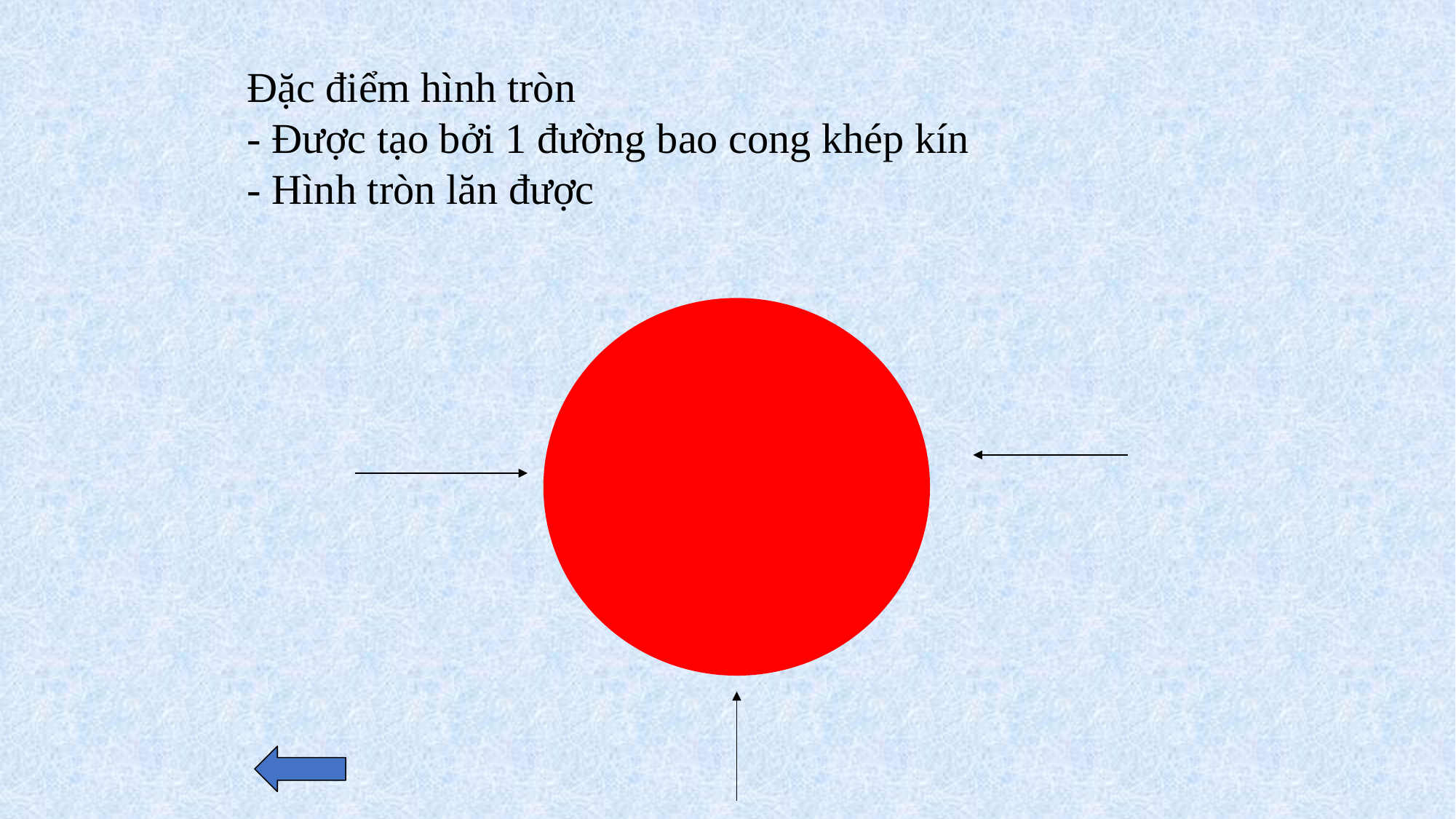

Đặc điểm hình tròn
- Được tạo bởi 1 đường bao cong khép kín
- Hình tròn lăn được